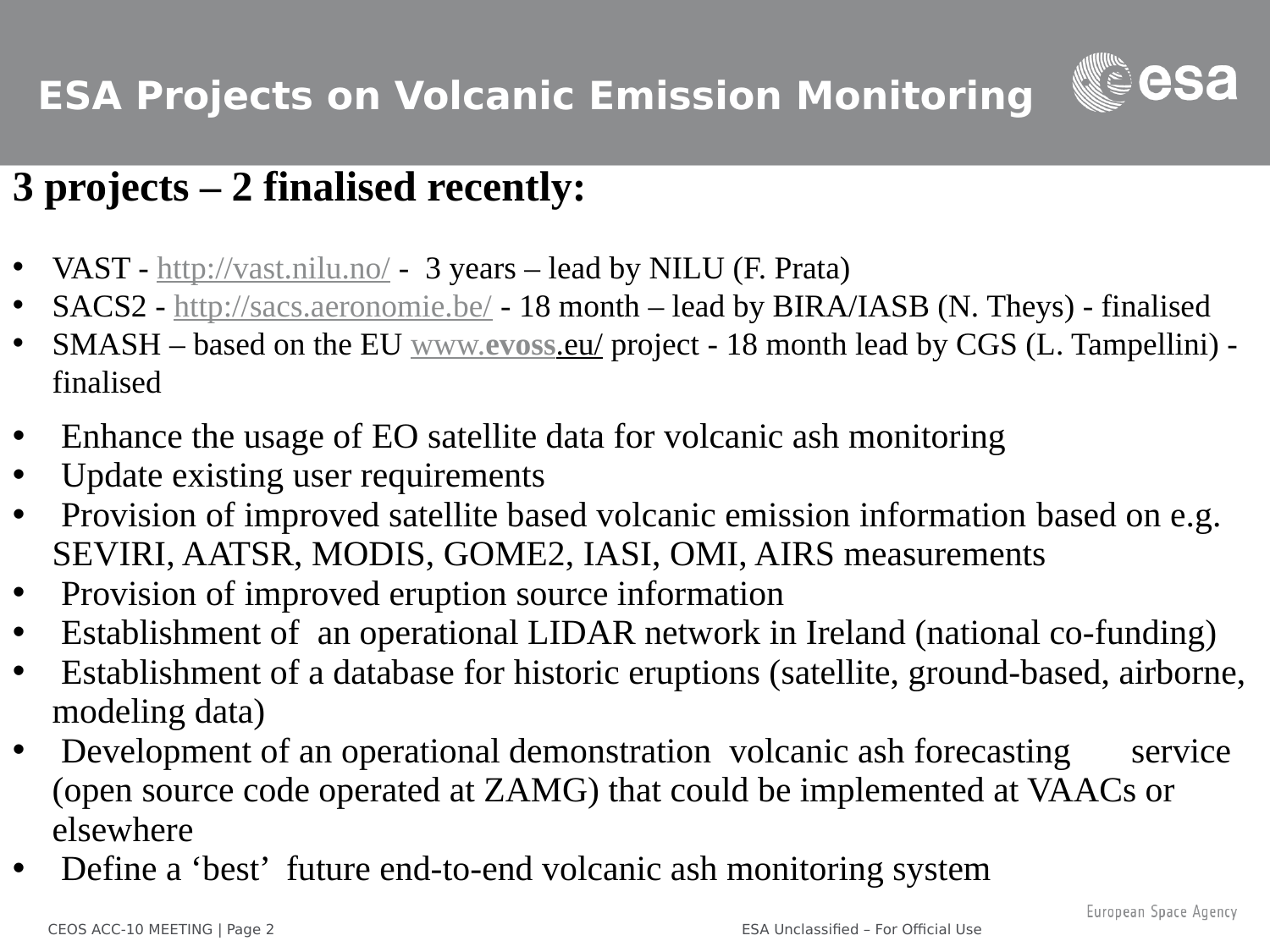

3 projects – 2 finalised recently:

VAST - http://vast.nilu.no/ -  3 years – lead by NILU (F. Prata)
SACS2 - http://sacs.aeronomie.be/ - 18 month – lead by BIRA/IASB (N. Theys) - finalised
SMASH – based on the EU www.evoss.eu/ project - 18 month lead by CGS (L. Tampellini) - finalised

 Enhance the usage of EO satellite data for volcanic ash monitoring
 Update existing user requirements
 Provision of improved satellite based volcanic emission information based on e.g. 	SEVIRI, AATSR, MODIS, GOME2, IASI, OMI, AIRS measurements
 Provision of improved eruption source information
 Establishment of  an operational LIDAR network in Ireland (national co-funding)
 Establishment of a database for historic eruptions (satellite, ground-based, airborne, 	modeling data)
 Development of an operational demonstration  volcanic ash forecasting 	service 	(open source code operated at ZAMG) that could be implemented at VAACs or 	elsewhere
 Define a ‘best’  future end-to-end volcanic ash monitoring system
# ESA Projects on Volcanic Emission Monitoring